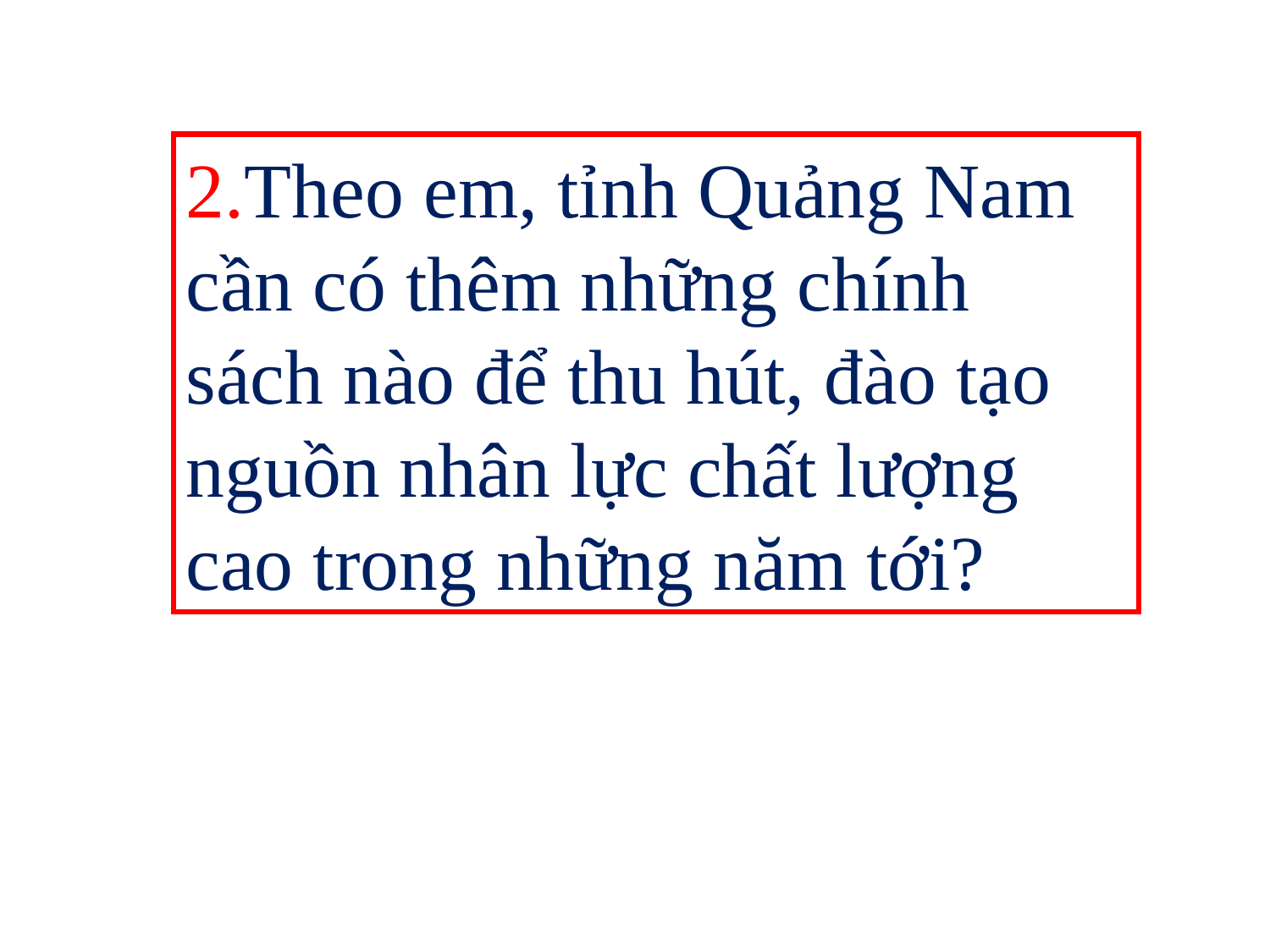

2.Theo em, tỉnh Quảng Nam cần có thêm những chính sách nào để thu hút, đào tạo nguồn nhân lực chất lượng cao trong những năm tới?